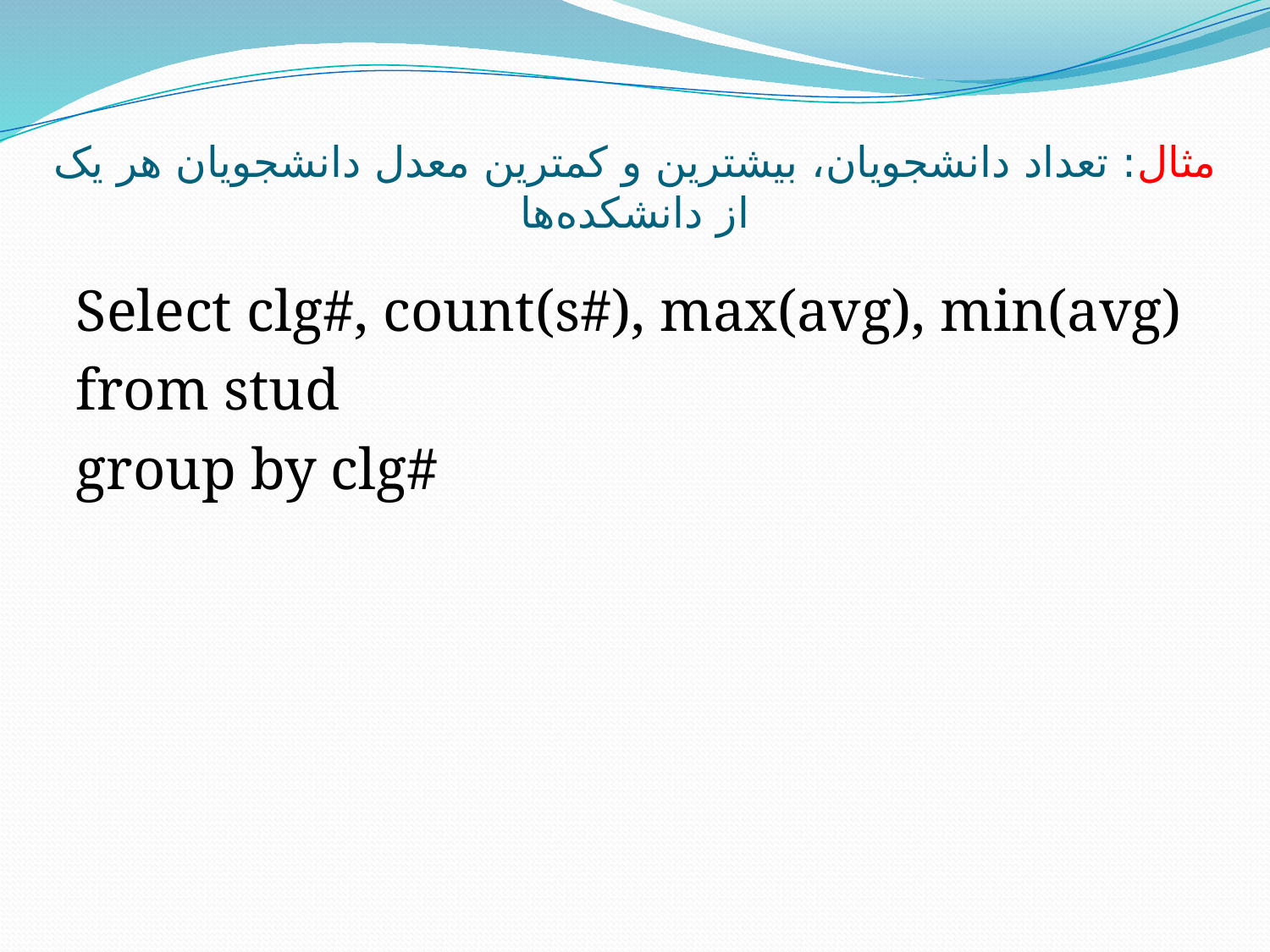

# مثال: تعداد دانشجويان، بيشترين و کمترين معدل دانشجويان هر يک از دانشکده‌ها
Select clg#, count(s#), max(avg), min(avg)
from stud
group by clg#